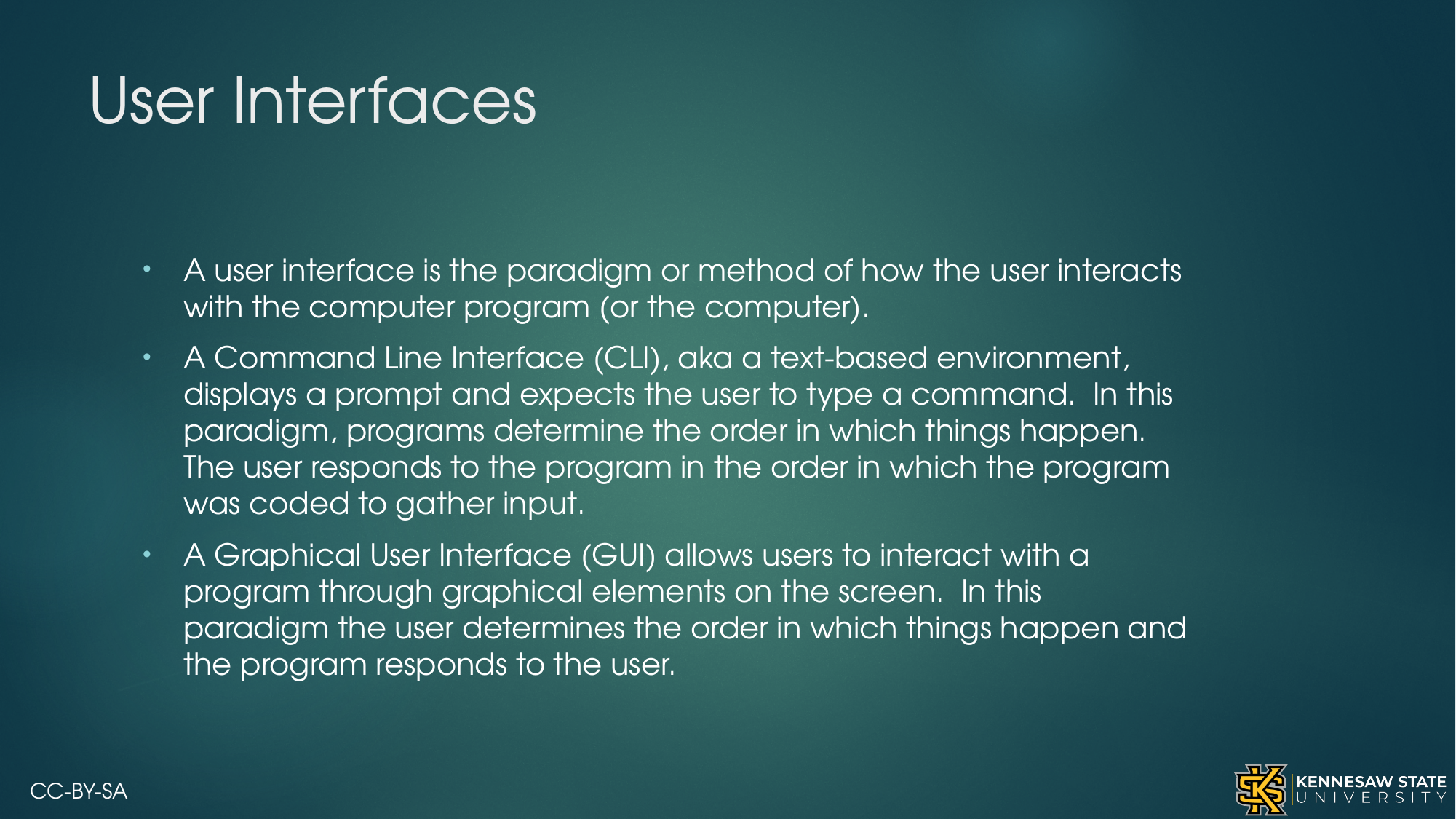

# User Interfaces
A user interface is the paradigm or method of how the user interacts with the computer program (or the computer).
A Command Line Interface (CLI), aka a text-based environment, displays a prompt and expects the user to type a command.  In this paradigm, programs determine the order in which things happen.  The user responds to the program in the order in which the program was coded to gather input.
A Graphical User Interface (GUI) allows users to interact with a program through graphical elements on the screen.  In this paradigm the user determines the order in which things happen and the program responds to the user.